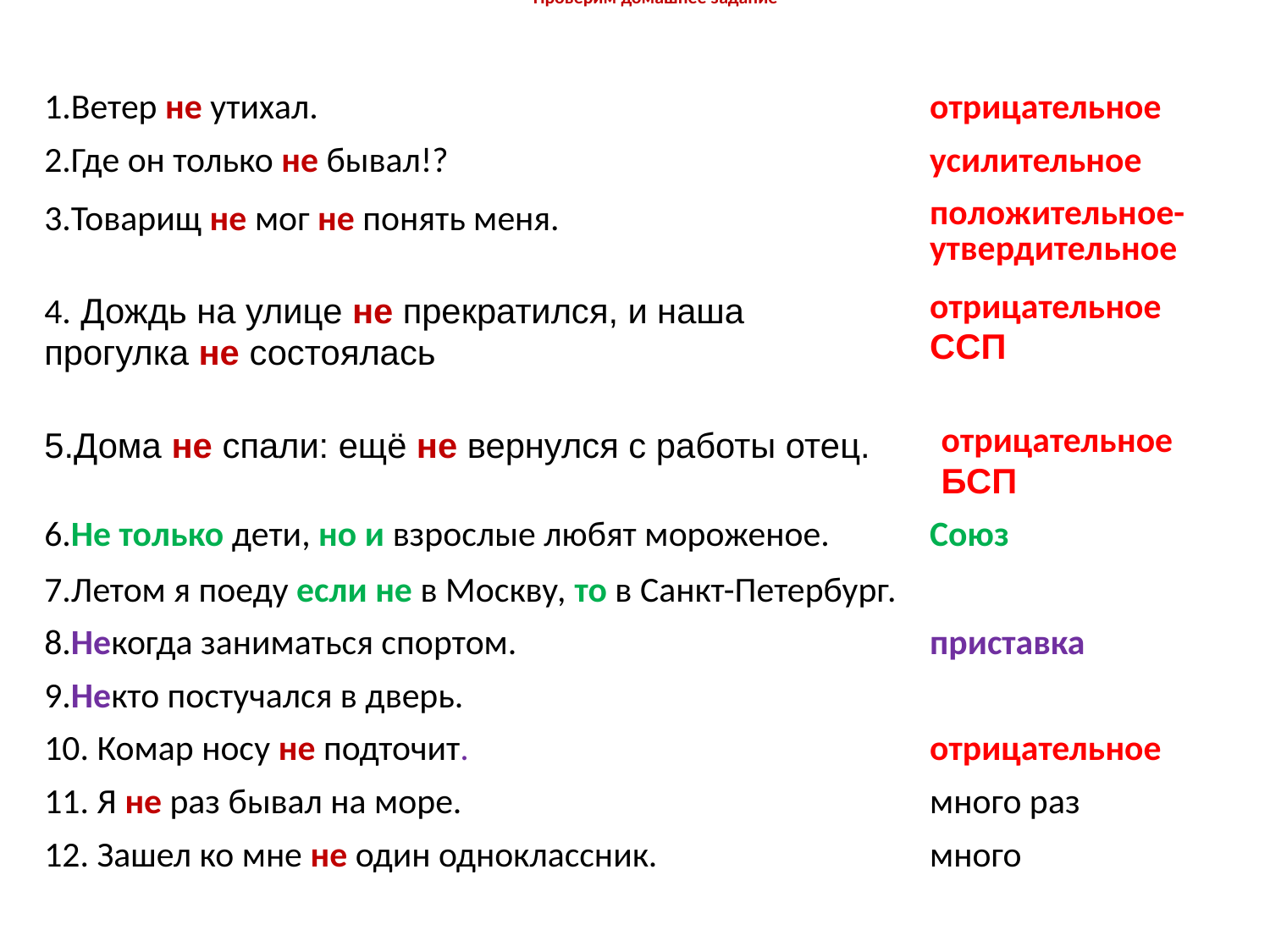

# Проверим домашнее задание
| 1.Ветер не утихал. | отрицательное |
| --- | --- |
| 2.Где он только не бывал!? | усилительное |
| 3.Товарищ не мог не понять меня. | положительное- утвердительное |
| 4. Дождь на улице не прекратился, и наша прогулка не состоялась | отрицательное ССП |
| 5.Дома не спали: ещё не вернулся с работы отец. | отрицательное БСП |
| 6.Не только дети, но и взрослые любят мороженое. | Союз |
| 7.Летом я поеду если не в Москву, то в Санкт-Петербург. |  |
| 8.Некогда заниматься спортом. | приставка |
| 9.Некто постучался в дверь. |  |
| 10. Комар носу не подточит. | отрицательное |
| 11. Я не раз бывал на море. | много раз |
| 12. Зашел ко мне не один одноклассник. | много |